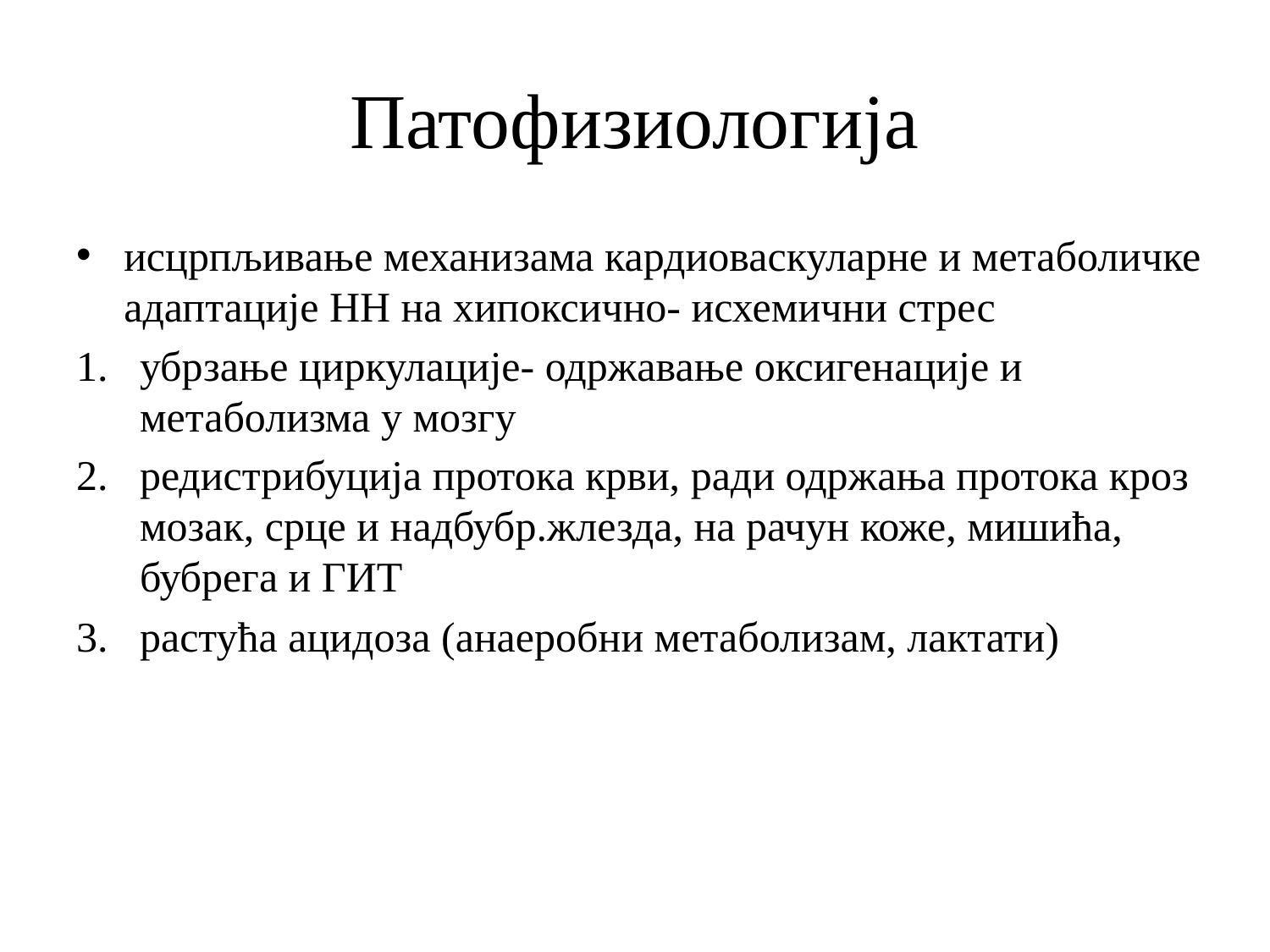

# Патофизиологија
исцрпљивање механизама кардиоваскуларне и метаболичке адаптације НН на хипоксично- исхемични стрес
убрзање циркулације- одржавање оксигенације и метаболизма у мозгу
редистрибуција протока крви, ради одржања протока кроз мозак, срце и надбубр.жлезда, на рачун коже, мишића, бубрега и ГИТ
растућа ацидоза (анаеробни метаболизам, лактати)